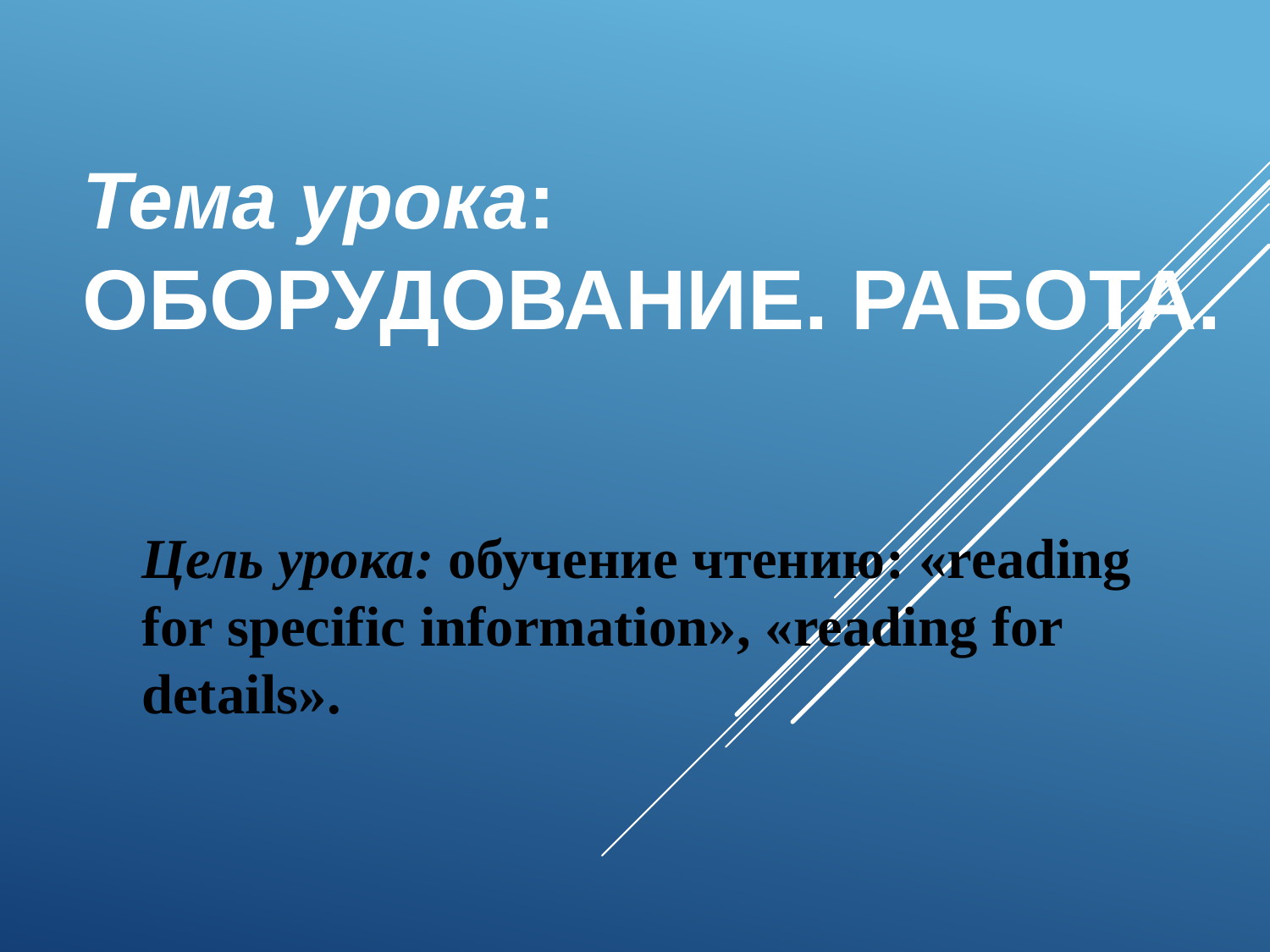

# Тема урока: ОБОРУДОВАНИЕ. РАБОТА.
Цель урока: обучение чтению: «reading for specific information», «reading for details».